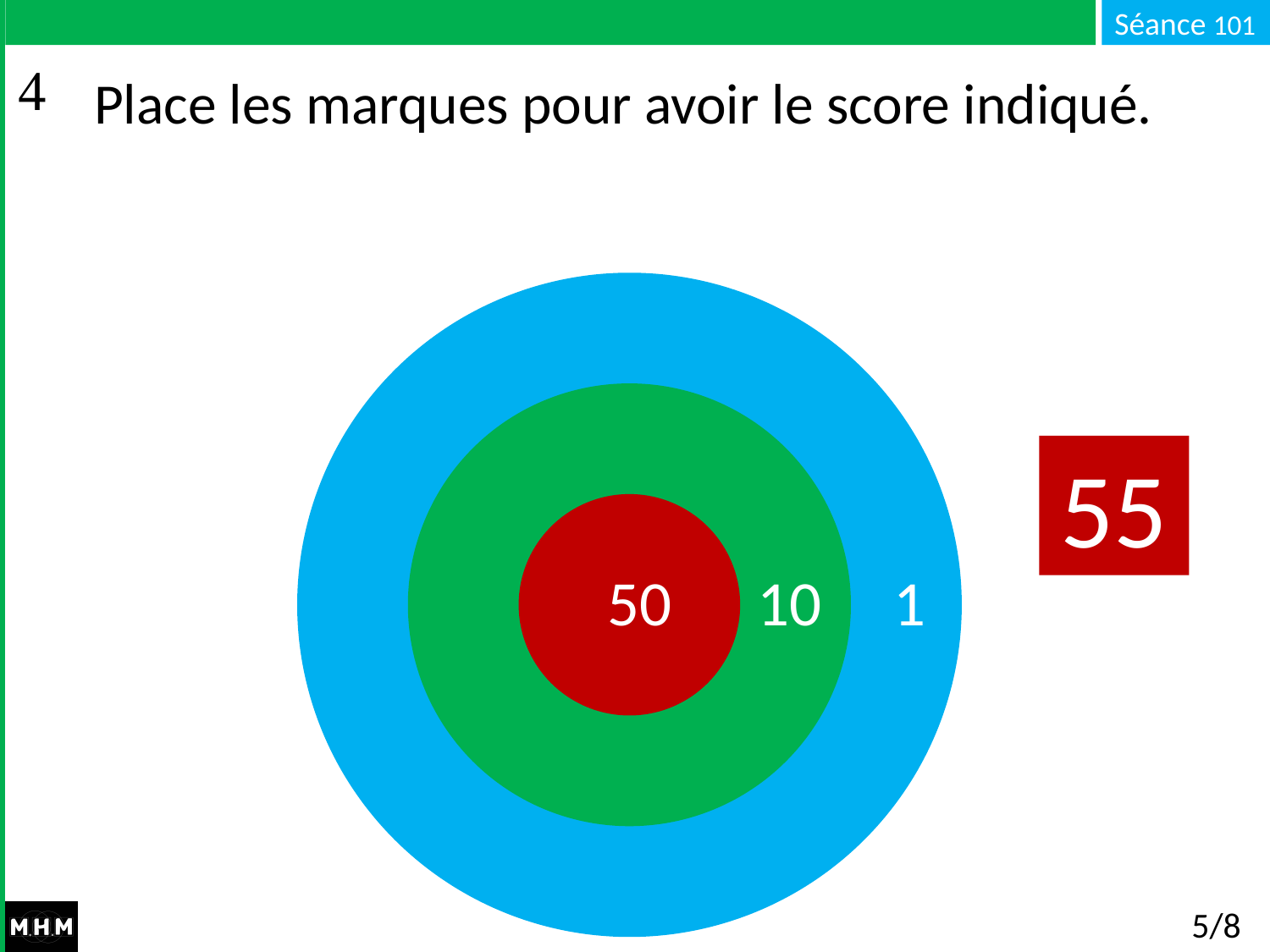

# Place les marques pour avoir le score indiqué.

55
50      10     1
5/8